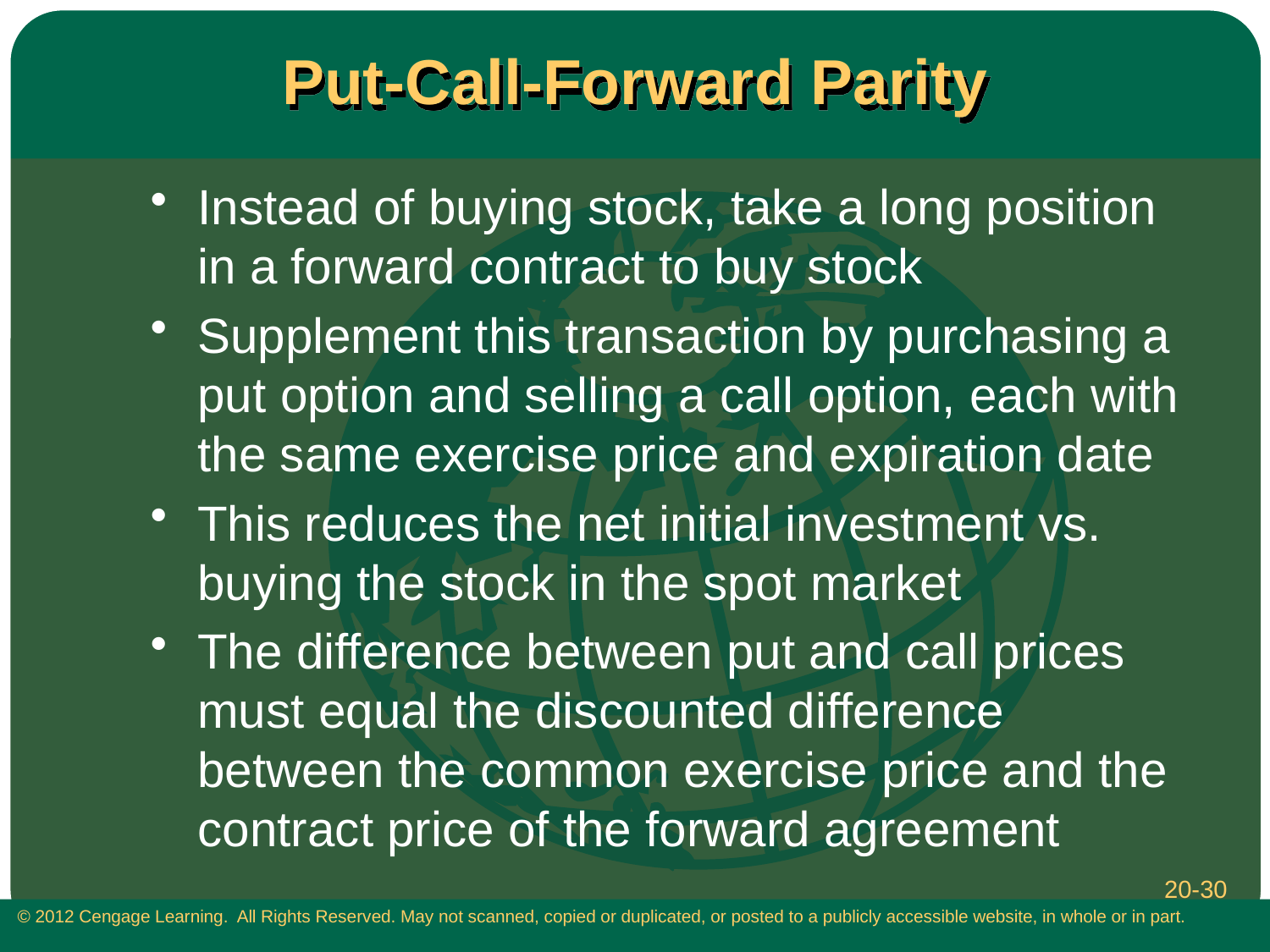

# Put-Call-Forward Parity
Instead of buying stock, take a long position in a forward contract to buy stock
Supplement this transaction by purchasing a put option and selling a call option, each with the same exercise price and expiration date
This reduces the net initial investment vs. buying the stock in the spot market
The difference between put and call prices must equal the discounted difference between the common exercise price and the contract price of the forward agreement
20-30
 © 2012 Cengage Learning.  All Rights Reserved. May not scanned, copied or duplicated, or posted to a publicly accessible website, in whole or in part.